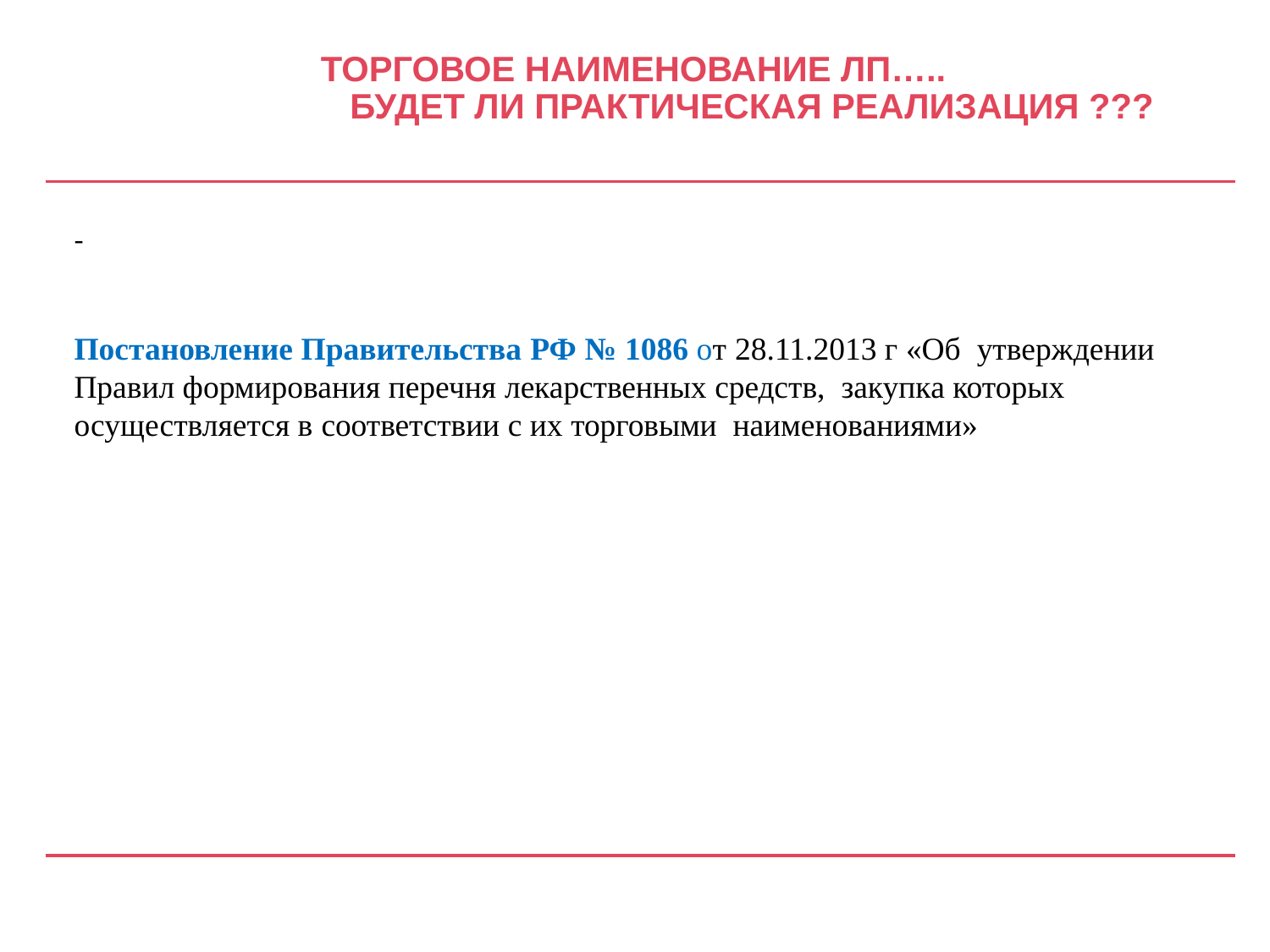

# ТОРГОВОЕ НАИМЕНОВАНИЕ ЛП….. БУДЕТ ЛИ ПРАКТИЧЕСКАЯ РЕАЛИЗАЦИЯ ???

-

Постановление Правительства РФ № 1086 от 28.11.2013 г «Об  утверждении Правил формирования перечня лекарственных средств,  закупка которых осуществляется в соответствии с их торговыми  наименованиями»